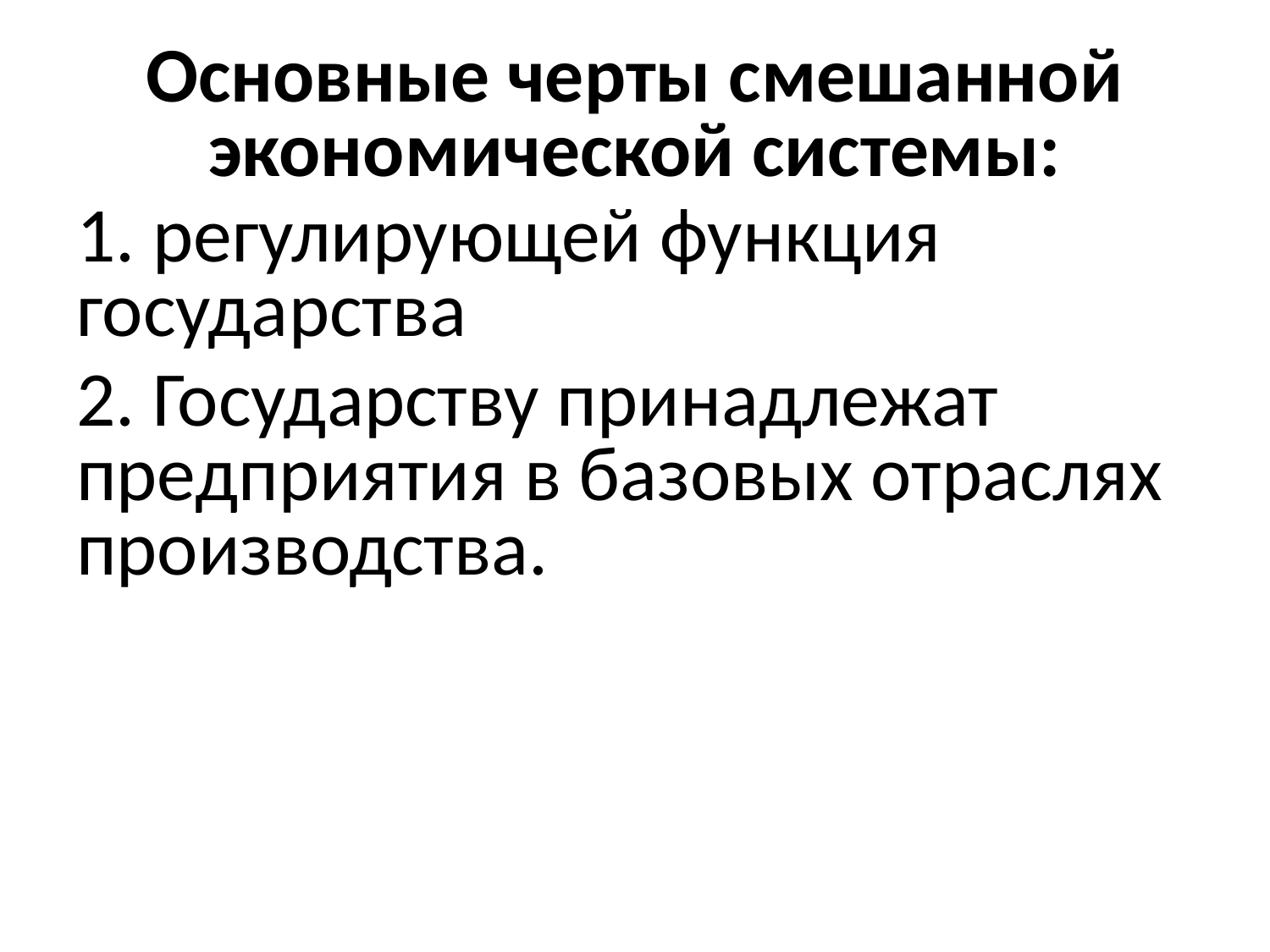

# Основные черты смешанной экономической системы:
1. регулирующей функция государства
2. Государству принадлежат предприятия в базовых отраслях производства.